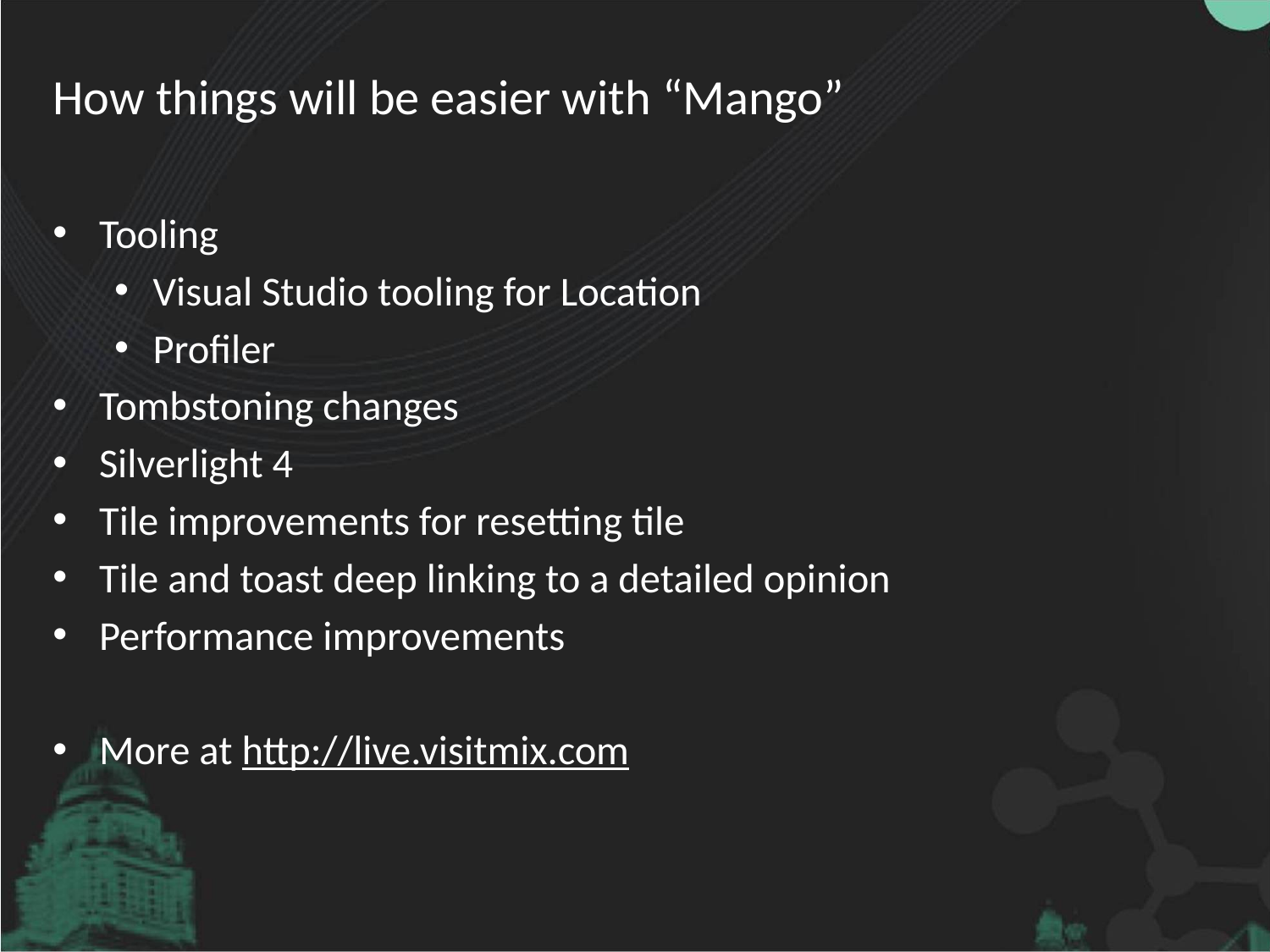

# How things will be easier with “Mango”
Tooling
Visual Studio tooling for Location
Profiler
Tombstoning changes
Silverlight 4
Tile improvements for resetting tile
Tile and toast deep linking to a detailed opinion
Performance improvements

More at http://live.visitmix.com